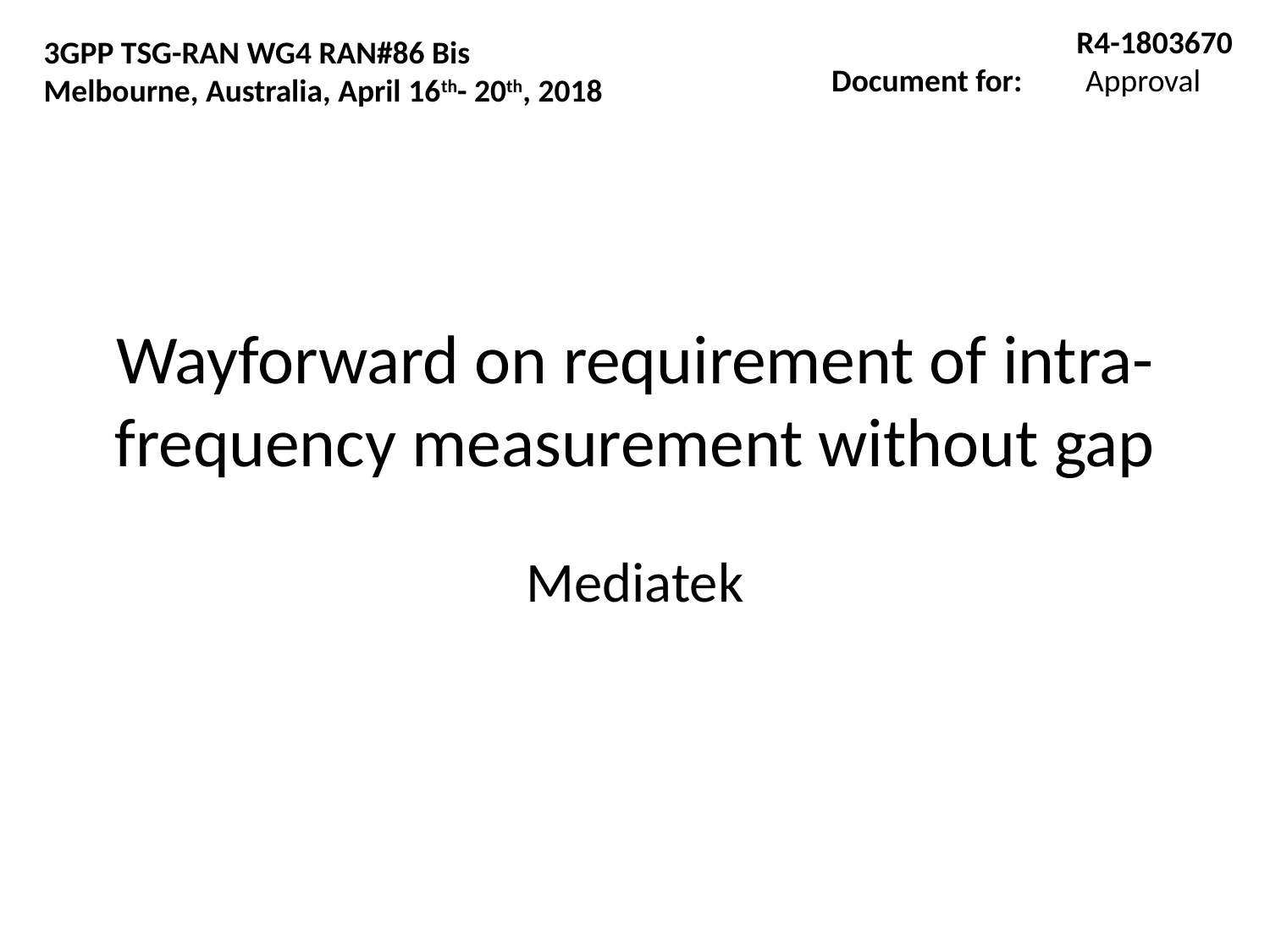

R4-1803670
Document for:	Approval
3GPP TSG-RAN WG4 RAN#86 Bis
Melbourne, Australia, April 16th- 20th, 2018
# Wayforward on requirement of intra-frequency measurement without gap
Mediatek